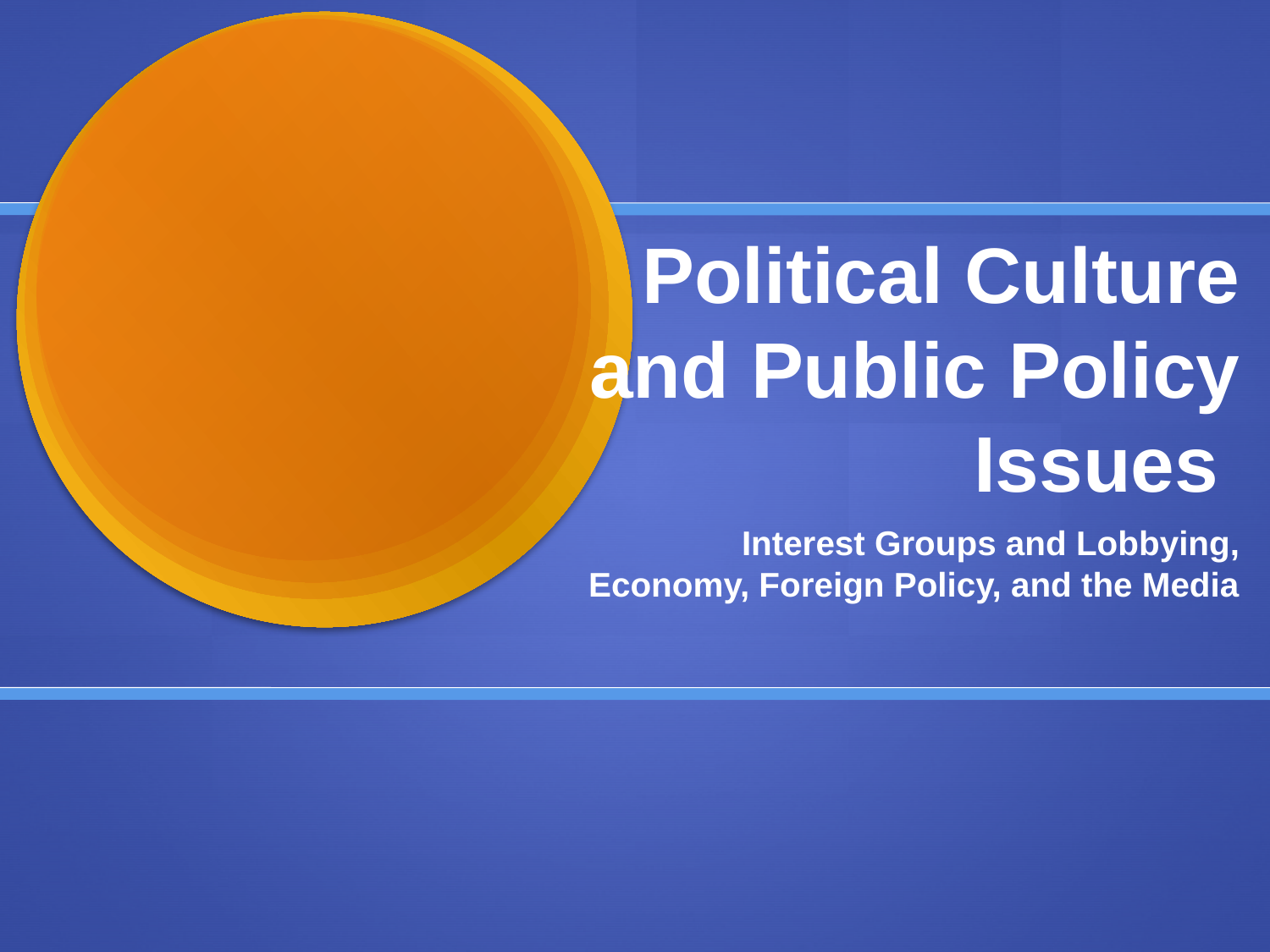

# Political Culture and Public Policy Issues
Interest Groups and Lobbying, Economy, Foreign Policy, and the Media